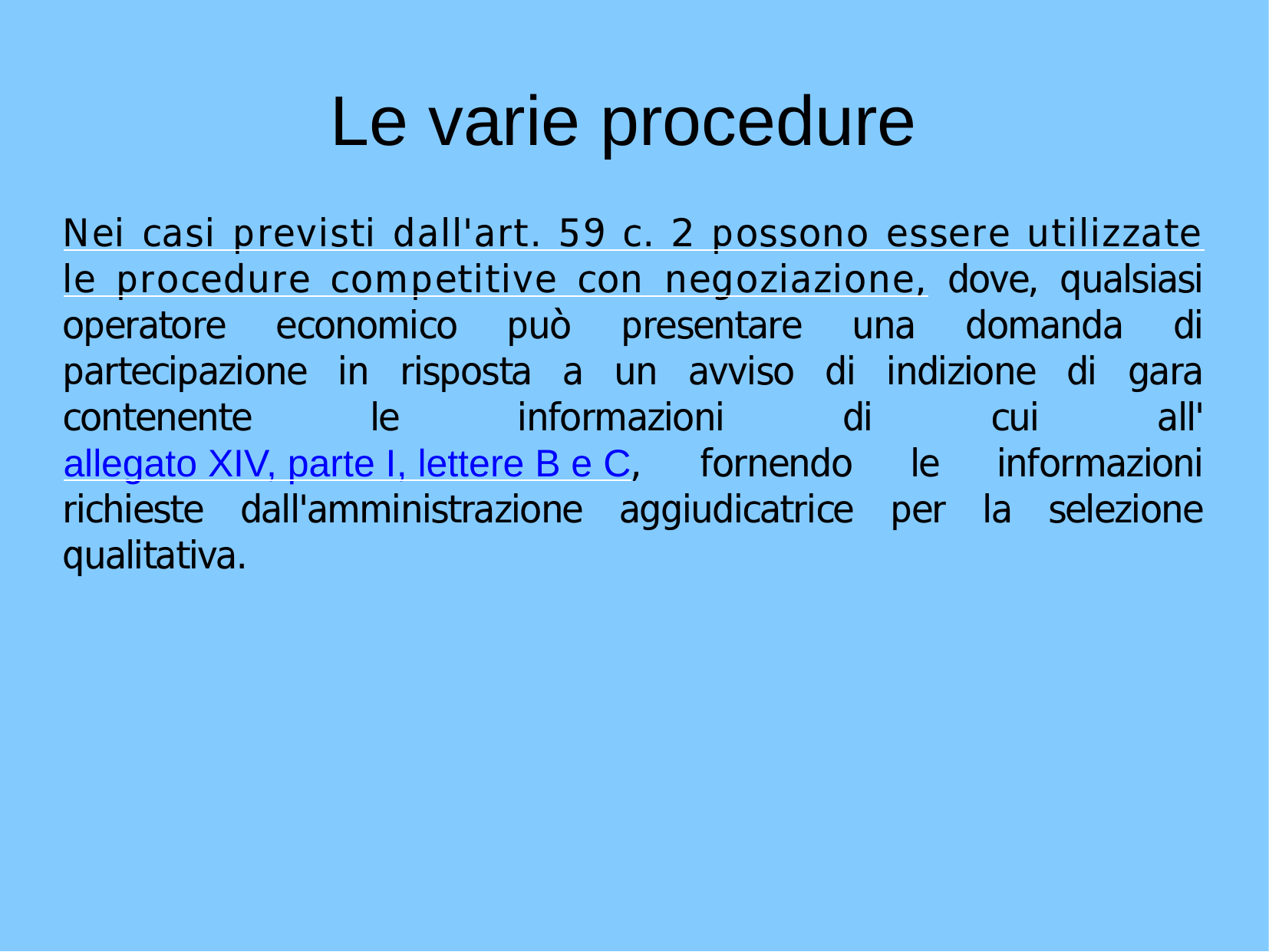

Le varie procedure
Nei casi previsti dall'art. 59 c. 2 possono essere utilizzate le procedure competitive con negoziazione, dove, qualsiasi operatore economico può presentare una domanda di partecipazione in risposta a un avviso di indizione di gara contenente le informazioni di cui all'allegato XIV, parte I, lettere B e C, fornendo le informazioni richieste dall'amministrazione aggiudicatrice per la selezione qualitativa.